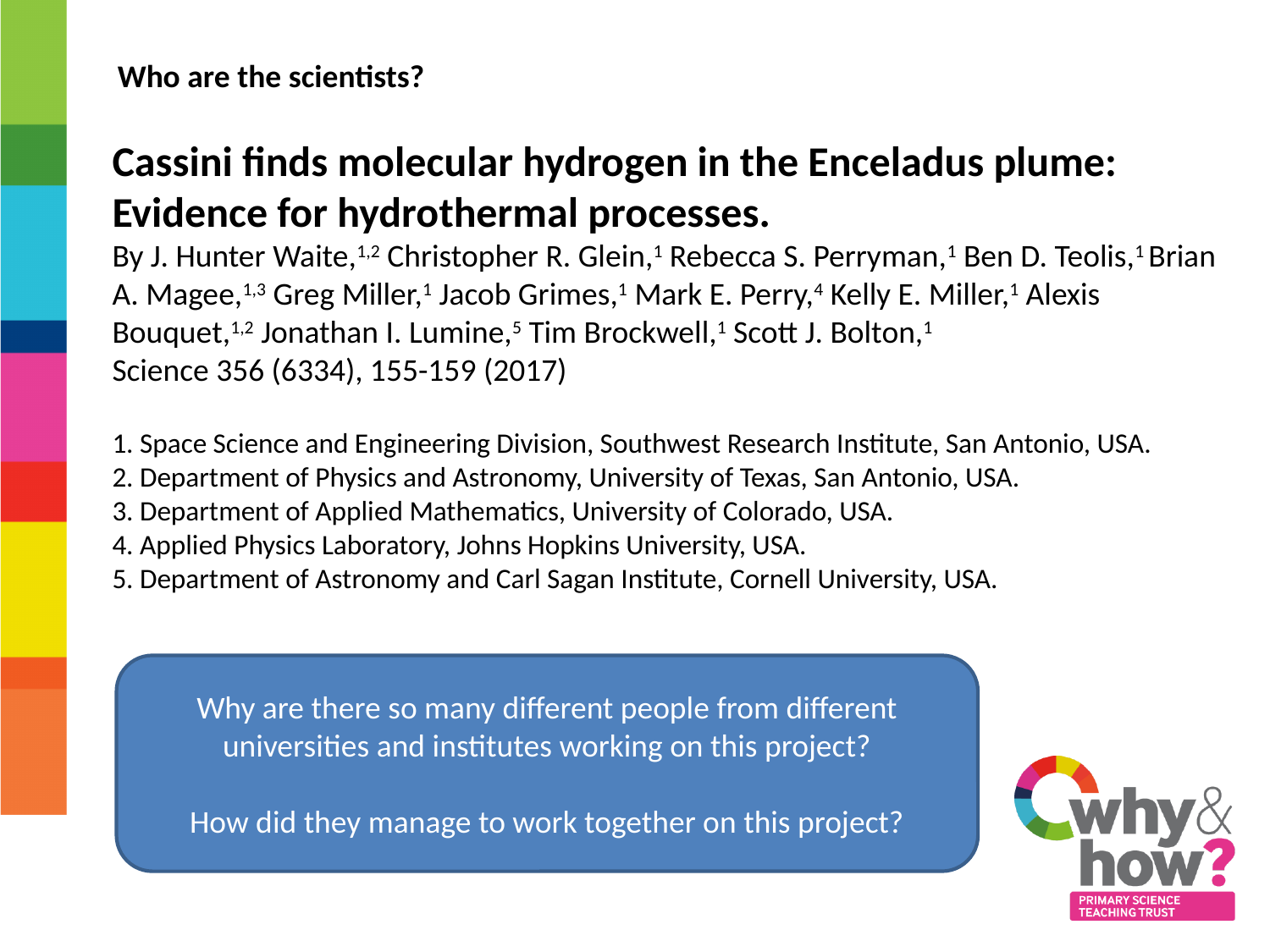

Who are the scientists?
Cassini finds molecular hydrogen in the Enceladus plume: Evidence for hydrothermal processes.
By J. Hunter Waite,1,2 Christopher R. Glein,1 Rebecca S. Perryman,1 Ben D. Teolis,1 Brian A. Magee,1,3 Greg Miller,1 Jacob Grimes,1 Mark E. Perry,4 Kelly E. Miller,1 Alexis Bouquet,1,2 Jonathan I. Lumine,5 Tim Brockwell,1 Scott J. Bolton,1
Science 356 (6334), 155-159 (2017)
1. Space Science and Engineering Division, Southwest Research Institute, San Antonio, USA.
2. Department of Physics and Astronomy, University of Texas, San Antonio, USA.
3. Department of Applied Mathematics, University of Colorado, USA.
4. Applied Physics Laboratory, Johns Hopkins University, USA.
5. Department of Astronomy and Carl Sagan Institute, Cornell University, USA.
Why are there so many different people from different universities and institutes working on this project?

How did they manage to work together on this project?